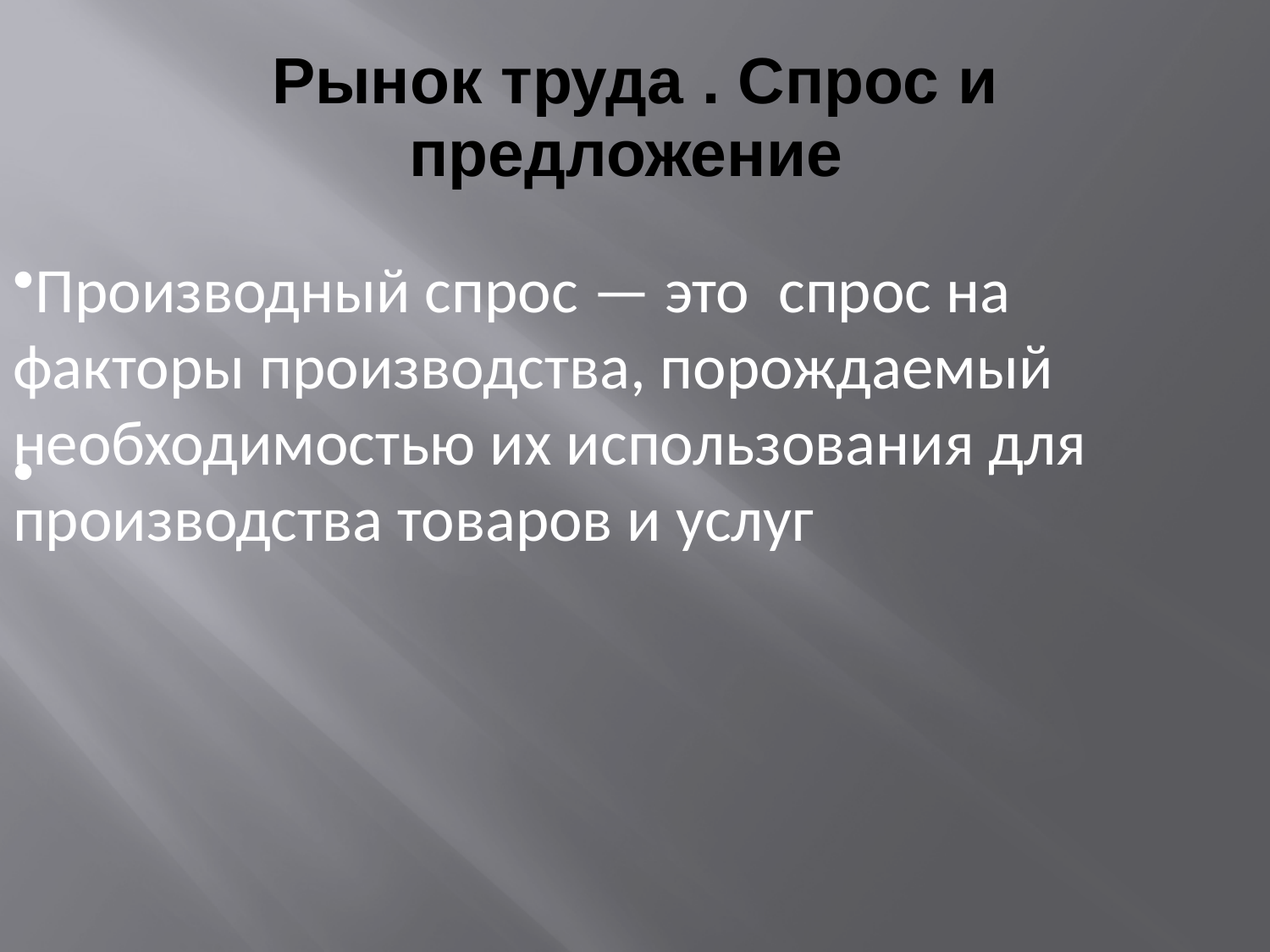

# Рынок труда . Спрос и предложение
Производный спрос — это  спрос на факторы производства, порождаемый необходимостью их использования для производства товаров и услуг